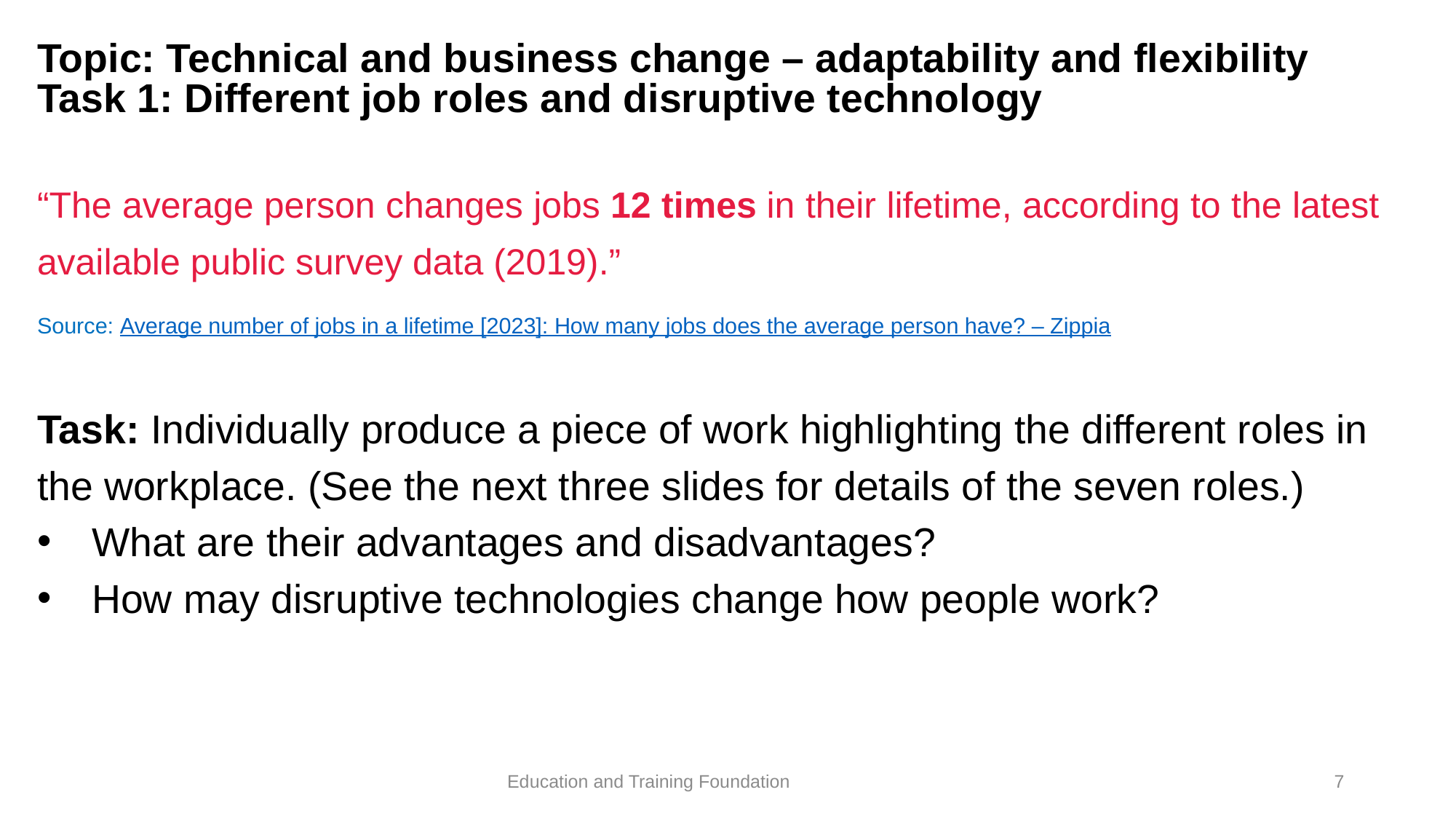

# Topic: Technical and business change – adaptability and flexibility Task 1: Different job roles and disruptive technology
“The average person changes jobs 12 times in their lifetime, according to the latest available public survey data (2019).”
Source: Average number of jobs in a lifetime [2023]: How many jobs does the average person have? – Zippia

Task: Individually produce a piece of work highlighting the different roles in the workplace. (See the next three slides for details of the seven roles.)
What are their advantages and disadvantages?
How may disruptive technologies change how people work?

7
Education and Training Foundation